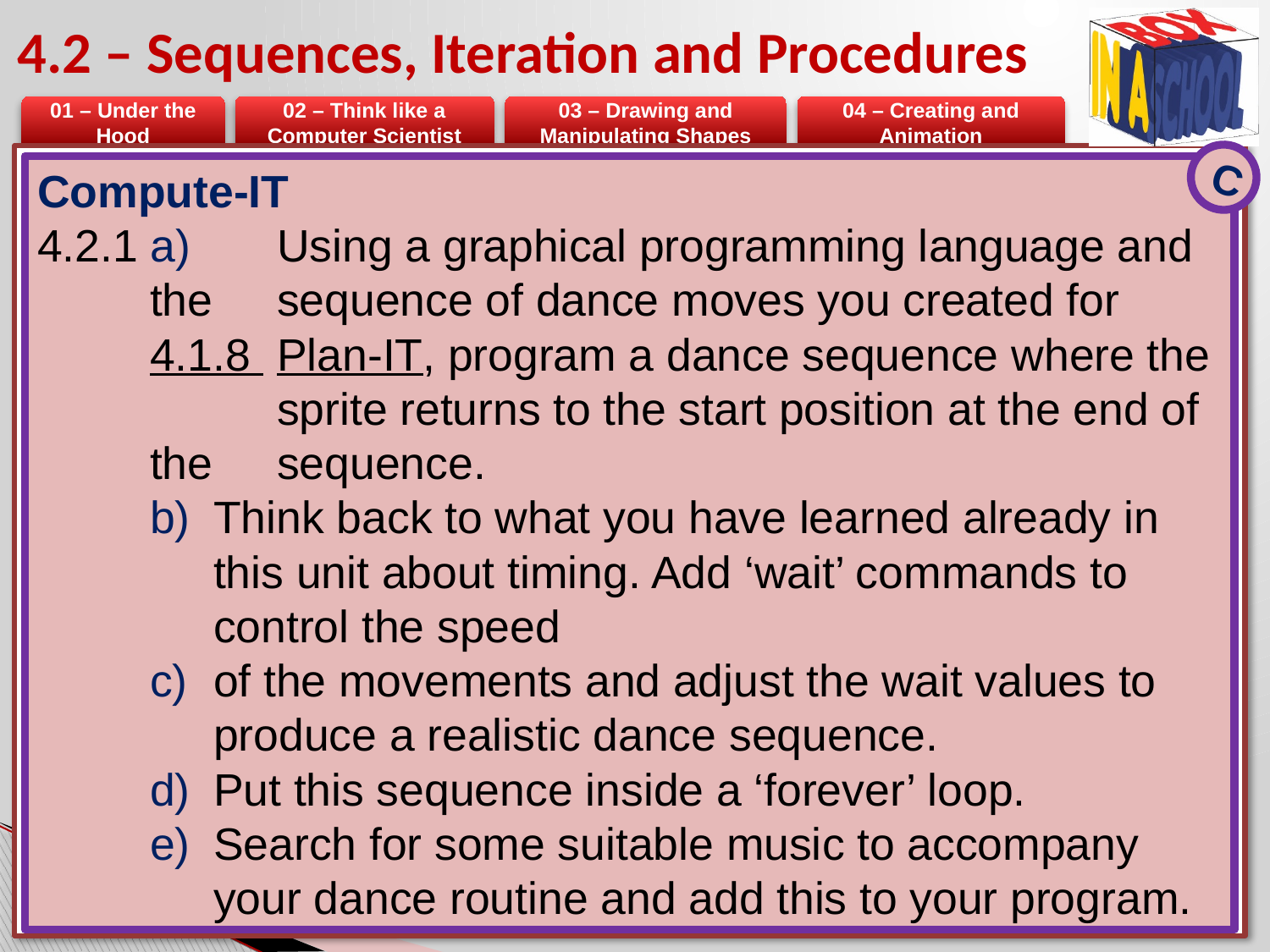

# 4.2 – Sequences, Iteration and Procedures
C
Compute-IT
4.2.1 a) 	Using a graphical programming language and the 	sequence of dance moves you created for 4.1.8 	Plan-IT, program a dance sequence where the 	sprite returns to the start position at the end of the 	sequence.
Think back to what you have learned already in this unit about timing. Add ‘wait’ commands to control the speed
of the movements and adjust the wait values to produce a realistic dance sequence.
Put this sequence inside a ‘forever’ loop.
Search for some suitable music to accompany your dance routine and add this to your program.